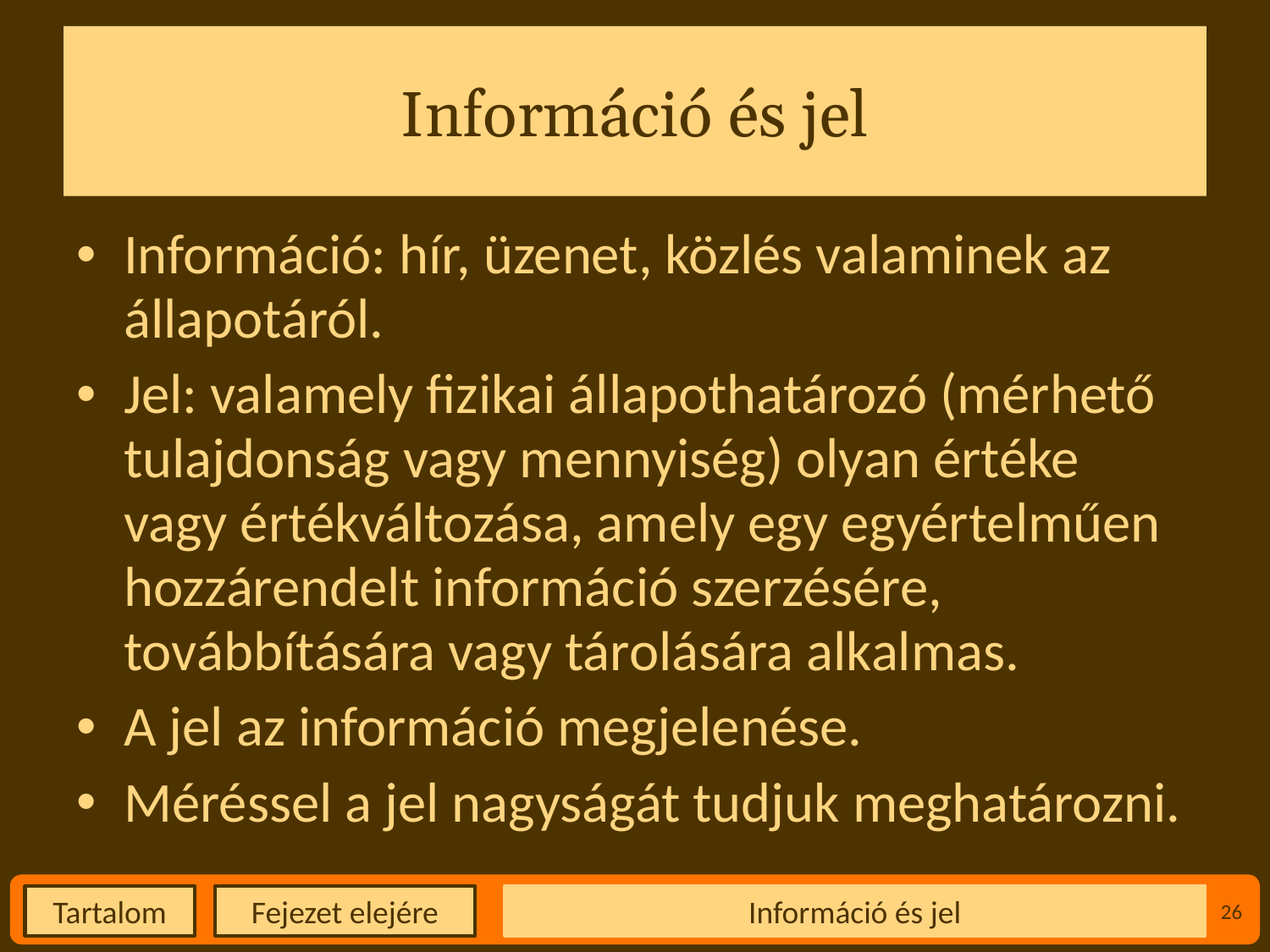

# Információ és jel
Információ: hír, üzenet, közlés valaminek az állapotáról.
Jel: valamely fizikai állapothatározó (mérhető tulajdonság vagy mennyiség) olyan értéke vagy értékváltozása, amely egy egyértelműen hozzárendelt információ szerzésére, továbbítására vagy tárolására alkalmas.
A jel az információ megjelenése.
Méréssel a jel nagyságát tudjuk meghatározni.
Információ és jel
26
Fejezet elejére